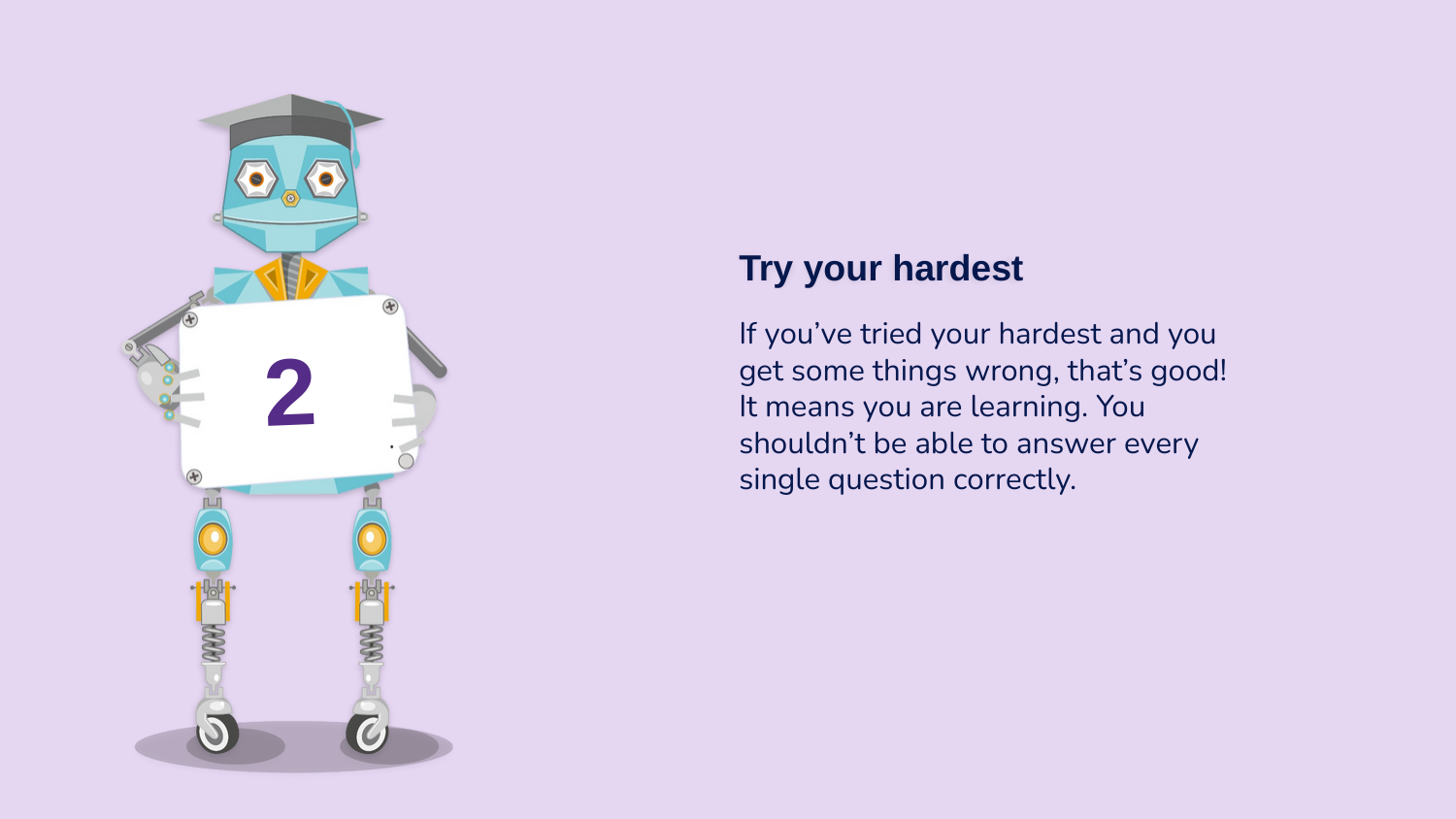

Try your hardest
2
If you’ve tried your hardest and you get some things wrong, that’s good! It means you are learning. You shouldn’t be able to answer every single question correctly.